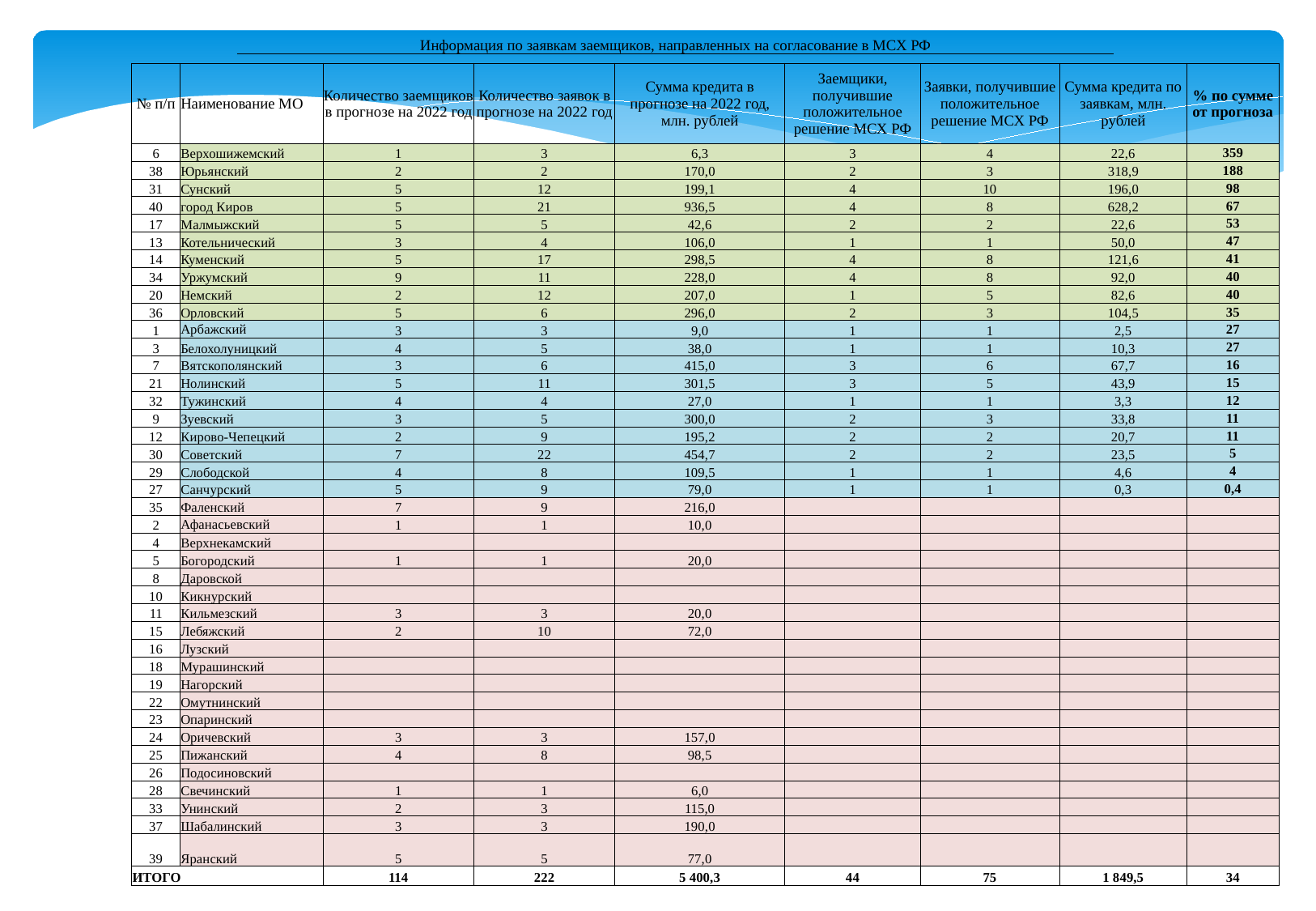

| Информация по заявкам заемщиков, направленных на согласование в МСХ РФ |
| --- |
| № п/п | Наименование МО | Количество заемщиков в прогнозе на 2022 год | Количество заявок в прогнозе на 2022 год | Сумма кредита в прогнозе на 2022 год, млн. рублей | Заемщики, получившие положительное решение МСХ РФ | Заявки, получившие положительное решение МСХ РФ | Сумма кредита по заявкам, млн. рублей | % по сумме от прогноза |
| --- | --- | --- | --- | --- | --- | --- | --- | --- |
| 6 | Верхошижемский | 1 | 3 | 6,3 | 3 | 4 | 22,6 | 359 |
| 38 | Юрьянский | 2 | 2 | 170,0 | 2 | 3 | 318,9 | 188 |
| 31 | Сунский | 5 | 12 | 199,1 | 4 | 10 | 196,0 | 98 |
| 40 | город Киров | 5 | 21 | 936,5 | 4 | 8 | 628,2 | 67 |
| 17 | Малмыжский | 5 | 5 | 42,6 | 2 | 2 | 22,6 | 53 |
| 13 | Котельнический | 3 | 4 | 106,0 | 1 | 1 | 50,0 | 47 |
| 14 | Куменский | 5 | 17 | 298,5 | 4 | 8 | 121,6 | 41 |
| 34 | Уржумский | 9 | 11 | 228,0 | 4 | 8 | 92,0 | 40 |
| 20 | Немский | 2 | 12 | 207,0 | 1 | 5 | 82,6 | 40 |
| 36 | Орловский | 5 | 6 | 296,0 | 2 | 3 | 104,5 | 35 |
| 1 | Арбажский | 3 | 3 | 9,0 | 1 | 1 | 2,5 | 27 |
| 3 | Белохолуницкий | 4 | 5 | 38,0 | 1 | 1 | 10,3 | 27 |
| 7 | Вятскополянский | 3 | 6 | 415,0 | 3 | 6 | 67,7 | 16 |
| 21 | Нолинский | 5 | 11 | 301,5 | 3 | 5 | 43,9 | 15 |
| 32 | Тужинский | 4 | 4 | 27,0 | 1 | 1 | 3,3 | 12 |
| 9 | Зуевский | 3 | 5 | 300,0 | 2 | 3 | 33,8 | 11 |
| 12 | Кирово-Чепецкий | 2 | 9 | 195,2 | 2 | 2 | 20,7 | 11 |
| 30 | Советский | 7 | 22 | 454,7 | 2 | 2 | 23,5 | 5 |
| 29 | Слободской | 4 | 8 | 109,5 | 1 | 1 | 4,6 | 4 |
| 27 | Санчурский | 5 | 9 | 79,0 | 1 | 1 | 0,3 | 0,4 |
| 35 | Фаленский | 7 | 9 | 216,0 |  |  |  |  |
| 2 | Афанасьевский | 1 | 1 | 10,0 |  |  |  |  |
| 4 | Верхнекамский |  |  |  |  |  |  |  |
| 5 | Богородский | 1 | 1 | 20,0 |  |  |  |  |
| 8 | Даровской |  |  |  |  |  |  |  |
| 10 | Кикнурский |  |  |  |  |  |  |  |
| 11 | Кильмезский | 3 | 3 | 20,0 |  |  |  |  |
| 15 | Лебяжский | 2 | 10 | 72,0 |  |  |  |  |
| 16 | Лузский |  |  |  |  |  |  |  |
| 18 | Мурашинский |  |  |  |  |  |  |  |
| 19 | Нагорский |  |  |  |  |  |  |  |
| 22 | Омутнинский |  |  |  |  |  |  |  |
| 23 | Опаринский |  |  |  |  |  |  |  |
| 24 | Оричевский | 3 | 3 | 157,0 |  |  |  |  |
| 25 | Пижанский | 4 | 8 | 98,5 |  |  |  |  |
| 26 | Подосиновский |  |  |  |  |  |  |  |
| 28 | Свечинский | 1 | 1 | 6,0 |  |  |  |  |
| 33 | Унинский | 2 | 3 | 115,0 |  |  |  |  |
| 37 | Шабалинский | 3 | 3 | 190,0 |  |  |  |  |
| 39 | Яранский | 5 | 5 | 77,0 |  |  |  |  |
| ИТОГО |  | 114 | 222 | 5 400,3 | 44 | 75 | 1 849,5 | 34 |